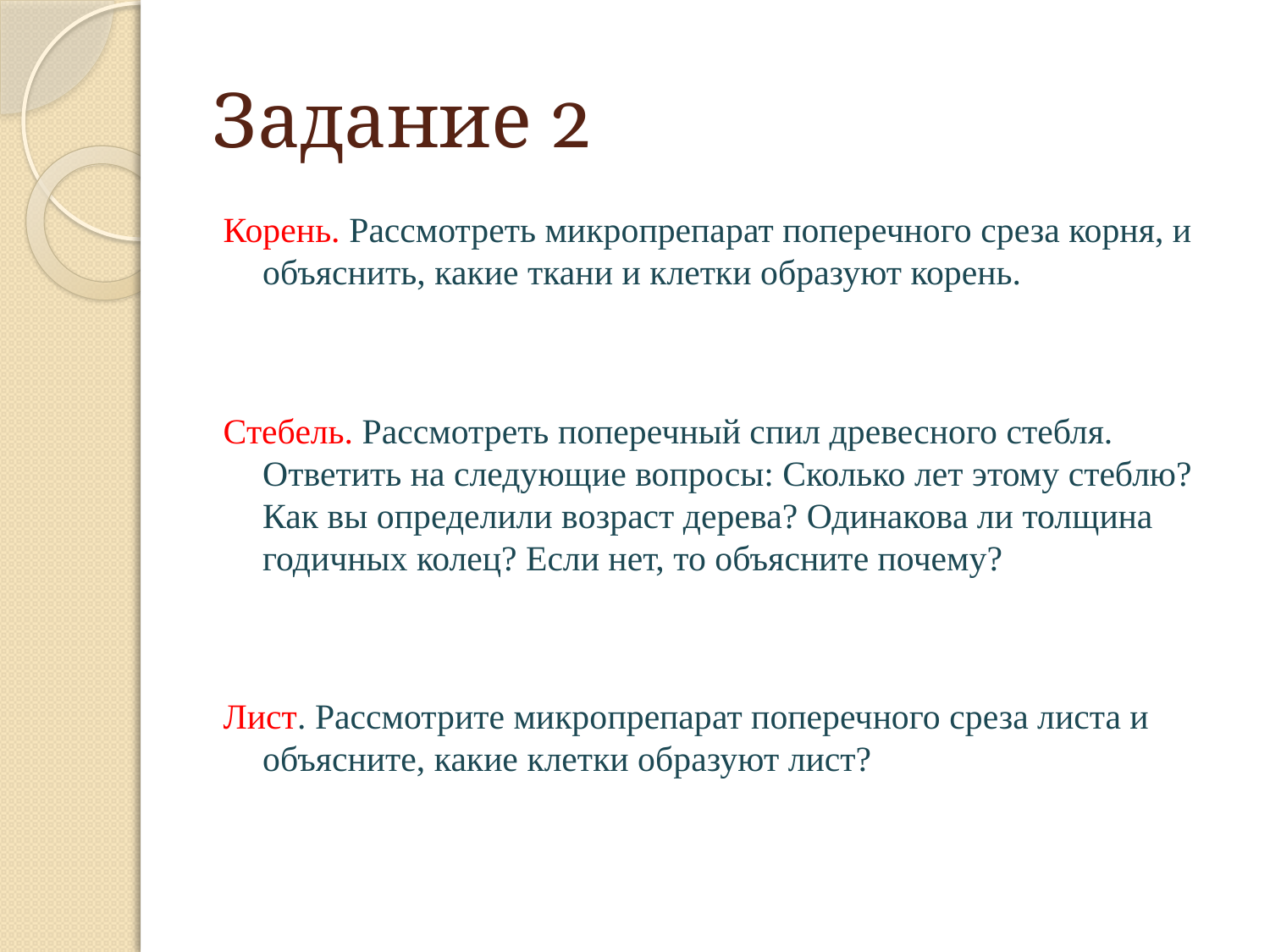

# Задание 2
Корень. Рассмотреть микропрепарат поперечного среза корня, и объяснить, какие ткани и клетки образуют корень.

Стебель. Рассмотреть поперечный спил древесного стебля. Ответить на следующие вопросы: Сколько лет этому стеблю? Как вы определили возраст дерева? Одинакова ли толщина годичных колец? Если нет, то объясните почему?

Лист. Рассмотрите микропрепарат поперечного среза листа и объясните, какие клетки образуют лист?